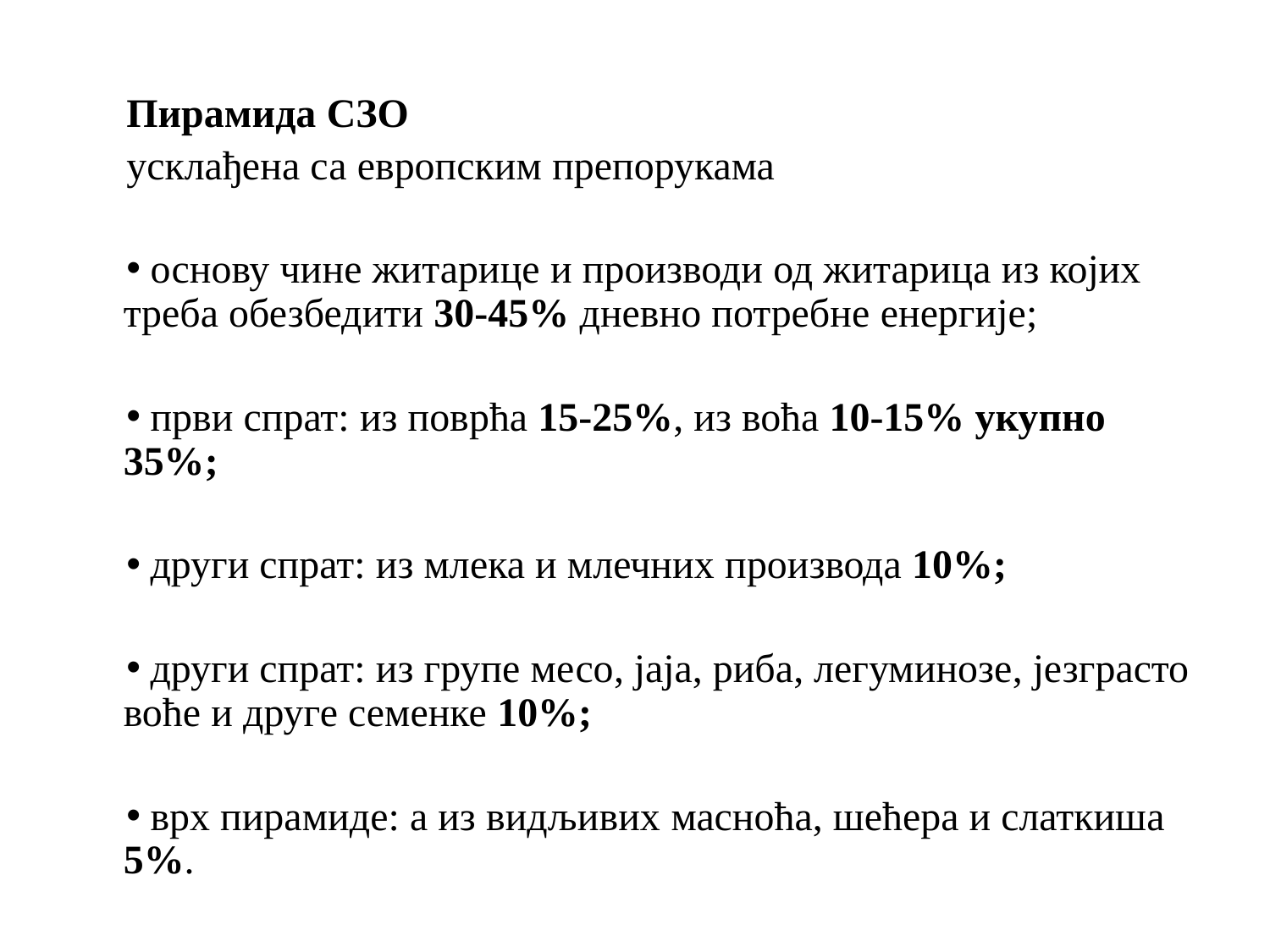

Пирамида СЗО
усклађена са европским препорукама

 основу чине житарице и производи од житарица из којих треба обезбедити 30-45% дневно потребне енергије;

 први спрат: из поврћа 15-25%, из воћа 10-15% укупно 35%;

 други спрат: из млека и млечних производа 10%;

 други спрат: из групе месо, јаја, риба, легуминозе, језграсто воће и друге семенке 10%;

 врх пирамиде: а из видљивих масноћа, шећера и слаткиша 5%.